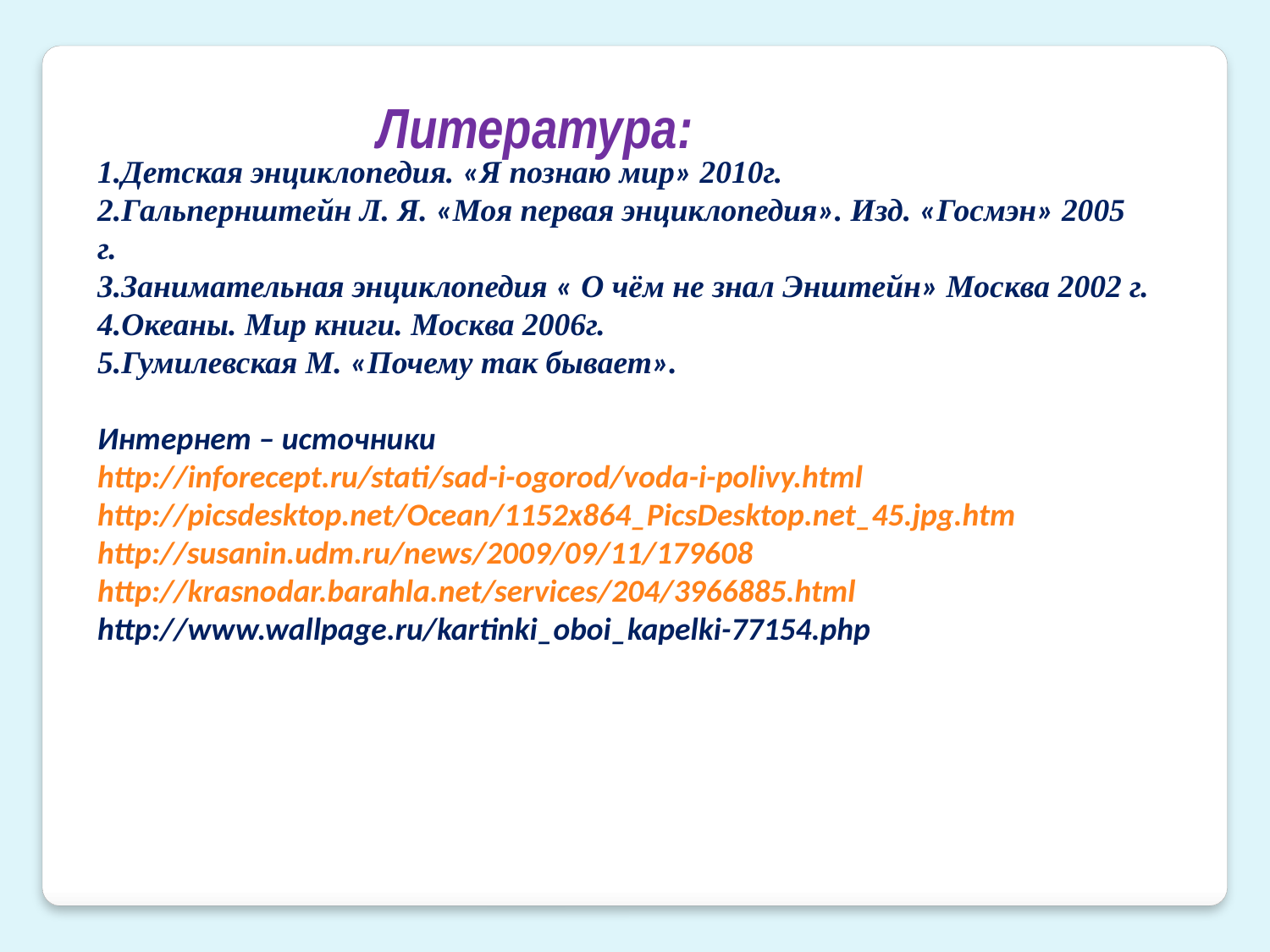

Литература:
1.Детская энциклопедия. «Я познаю мир» 2010г.
2.Гальпернштейн Л. Я. «Моя первая энциклопедия». Изд. «Госмэн» 2005 г.
3.Занимательная энциклопедия « О чём не знал Энштейн» Москва 2002 г.
4.Океаны. Мир книги. Москва 2006г.
5.Гумилевская М. «Почему так бывает».

Интернет – источники
http://inforecept.ru/stati/sad-i-ogorod/voda-i-polivy.html
http://picsdesktop.net/Ocean/1152x864_PicsDesktop.net_45.jpg.htm
http://susanin.udm.ru/news/2009/09/11/179608
http://krasnodar.barahla.net/services/204/3966885.html
http://www.wallpage.ru/kartinki_oboi_kapelki-77154.php